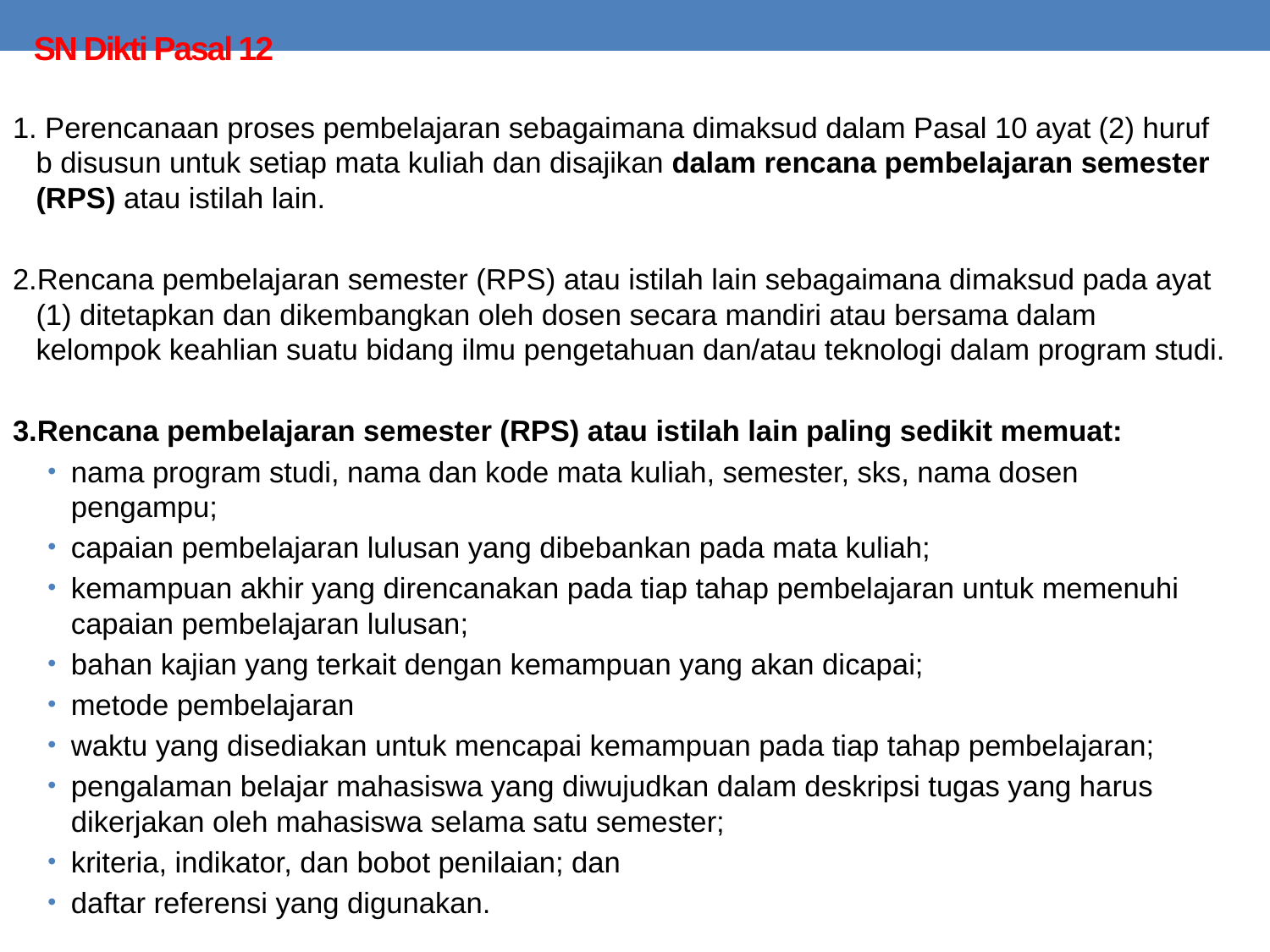

# SN Dikti Pasal 12

1. Perencanaan proses pembelajaran sebagaimana dimaksud dalam Pasal 10 ayat (2) huruf b disusun untuk setiap mata kuliah dan disajikan dalam rencana pembelajaran semester (RPS) atau istilah lain.

2.Rencana pembelajaran semester (RPS) atau istilah lain sebagaimana dimaksud pada ayat (1) ditetapkan dan dikembangkan oleh dosen secara mandiri atau bersama dalam kelompok keahlian suatu bidang ilmu pengetahuan dan/atau teknologi dalam program studi.

3.Rencana pembelajaran semester (RPS) atau istilah lain paling sedikit memuat:
nama program studi, nama dan kode mata kuliah, semester, sks, nama dosen pengampu;
capaian pembelajaran lulusan yang dibebankan pada mata kuliah;
kemampuan akhir yang direncanakan pada tiap tahap pembelajaran untuk memenuhi capaian pembelajaran lulusan;
bahan kajian yang terkait dengan kemampuan yang akan dicapai;
metode pembelajaran
waktu yang disediakan untuk mencapai kemampuan pada tiap tahap pembelajaran;
pengalaman belajar mahasiswa yang diwujudkan dalam deskripsi tugas yang harus dikerjakan oleh mahasiswa selama satu semester;
kriteria, indikator, dan bobot penilaian; dan
daftar referensi yang digunakan.